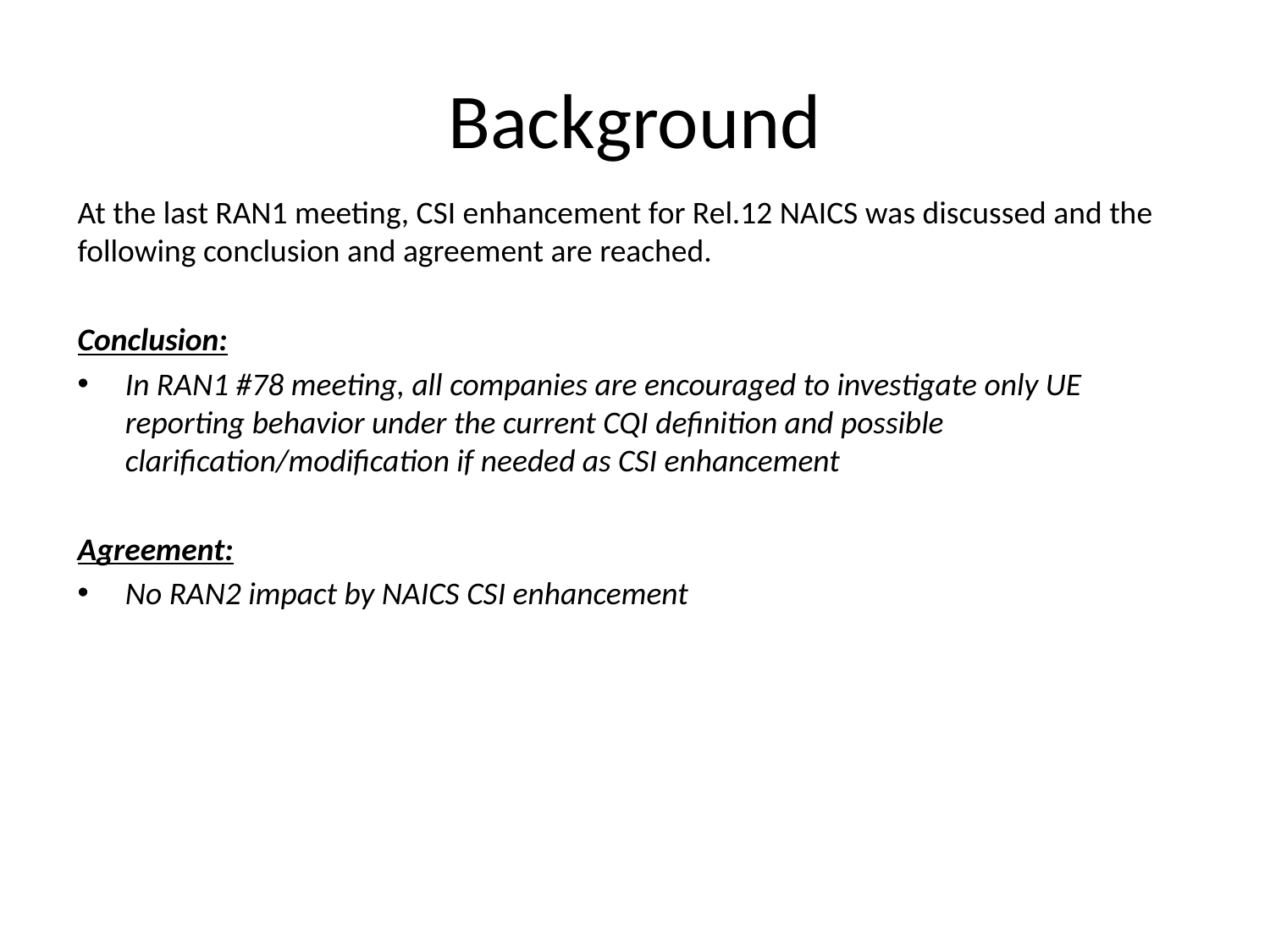

# Background
At the last RAN1 meeting, CSI enhancement for Rel.12 NAICS was discussed and the following conclusion and agreement are reached.

Conclusion:
In RAN1 #78 meeting, all companies are encouraged to investigate only UE reporting behavior under the current CQI definition and possible clarification/modification if needed as CSI enhancement

Agreement:
No RAN2 impact by NAICS CSI enhancement